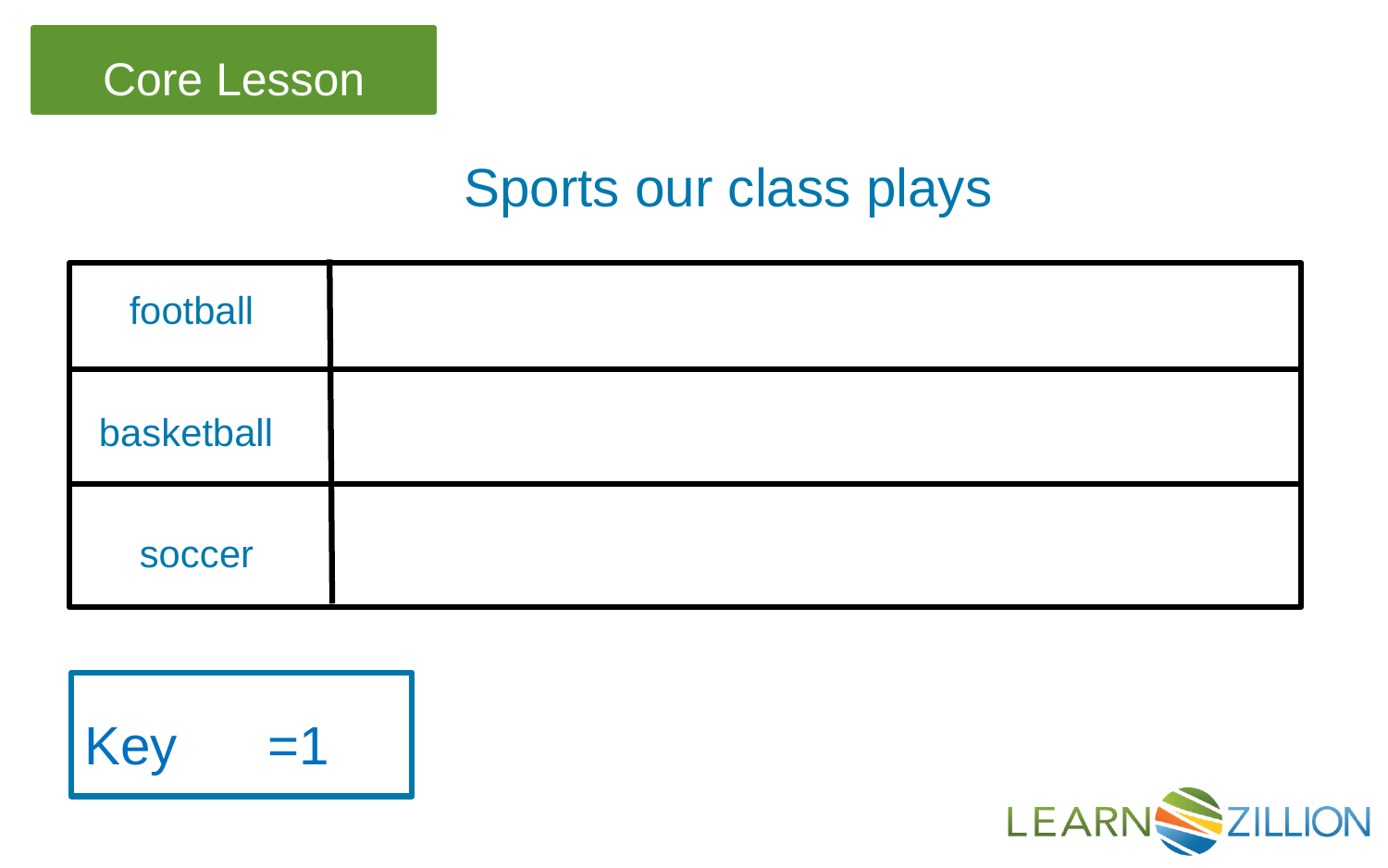

Sports our class plays

football
basketball
soccer

Key      =1